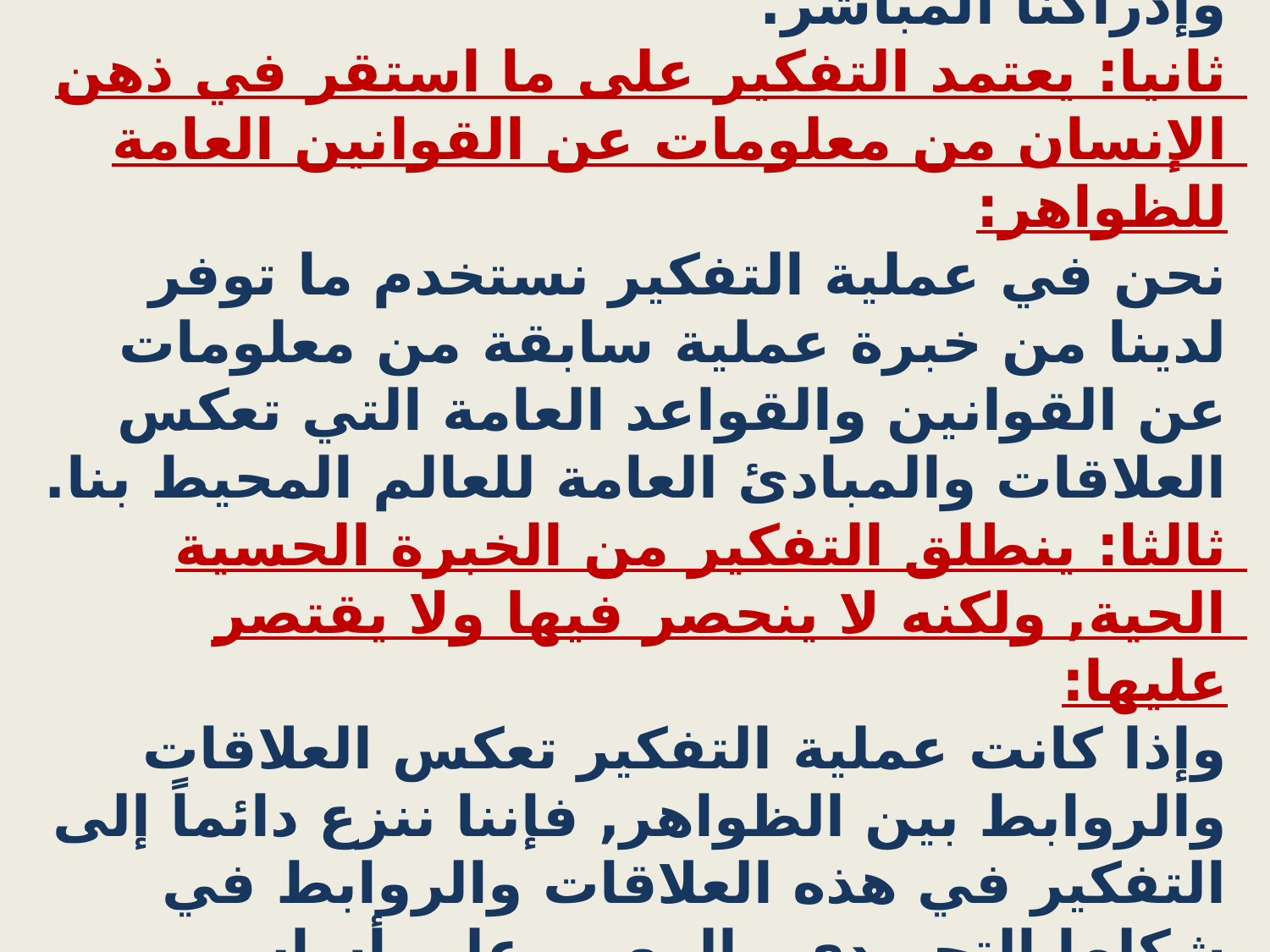

# أولاً: التفكير كنشاط عقلي غير مباشر: لكي نتوصل إلى إقرار علاقات بين الأشياء, فإننا نعتمد ليس فحسب على إحساسنا وإدراكنا المباشر. ثانيا: يعتمد التفكير على ما استقر في ذهن الإنسان من معلومات عن القوانين العامة للظواهر: نحن في عملية التفكير نستخدم ما توفر لدينا من خبرة عملية سابقة من معلومات عن القوانين والقواعد العامة التي تعكس العلاقات والمبادئ العامة للعالم المحيط بنا. ثالثا: ينطلق التفكير من الخبرة الحسية الحية, ولكنه لا ينحصر فيها ولا يقتصر عليها: وإذا كانت عملية التفكير تعكس العلاقات والروابط بين الظواهر, فإننا ننزع دائماً إلى التفكير في هذه العلاقات والروابط في شكلها التجريدي والمعمم على أساس المعنى العام للظواهر المتشابهة من فئة معينة, وليس على أساس معنى ظاهرة معينة.